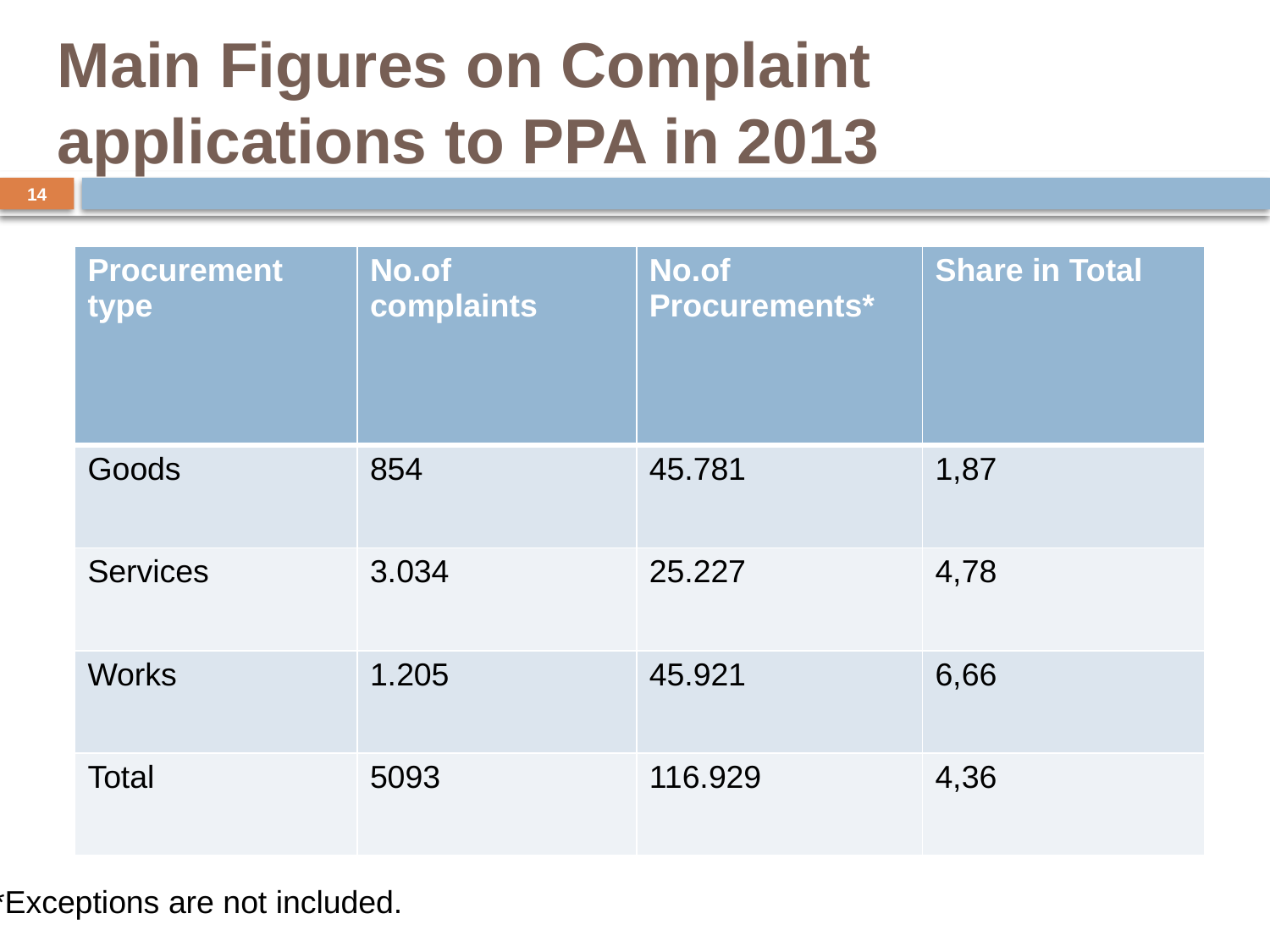

# Main Figures on Complaint applications to PPA in 2013
14
| Procurement type | No.of complaints | No.of Procurements\* | Share in Total |
| --- | --- | --- | --- |
| Goods | 854 | 45.781 | 1,87 |
| Services | 3.034 | 25.227 | 4,78 |
| Works | 1.205 | 45.921 | 6,66 |
| Total | 5093 | 116.929 | 4,36 |
*Exceptions are not included.